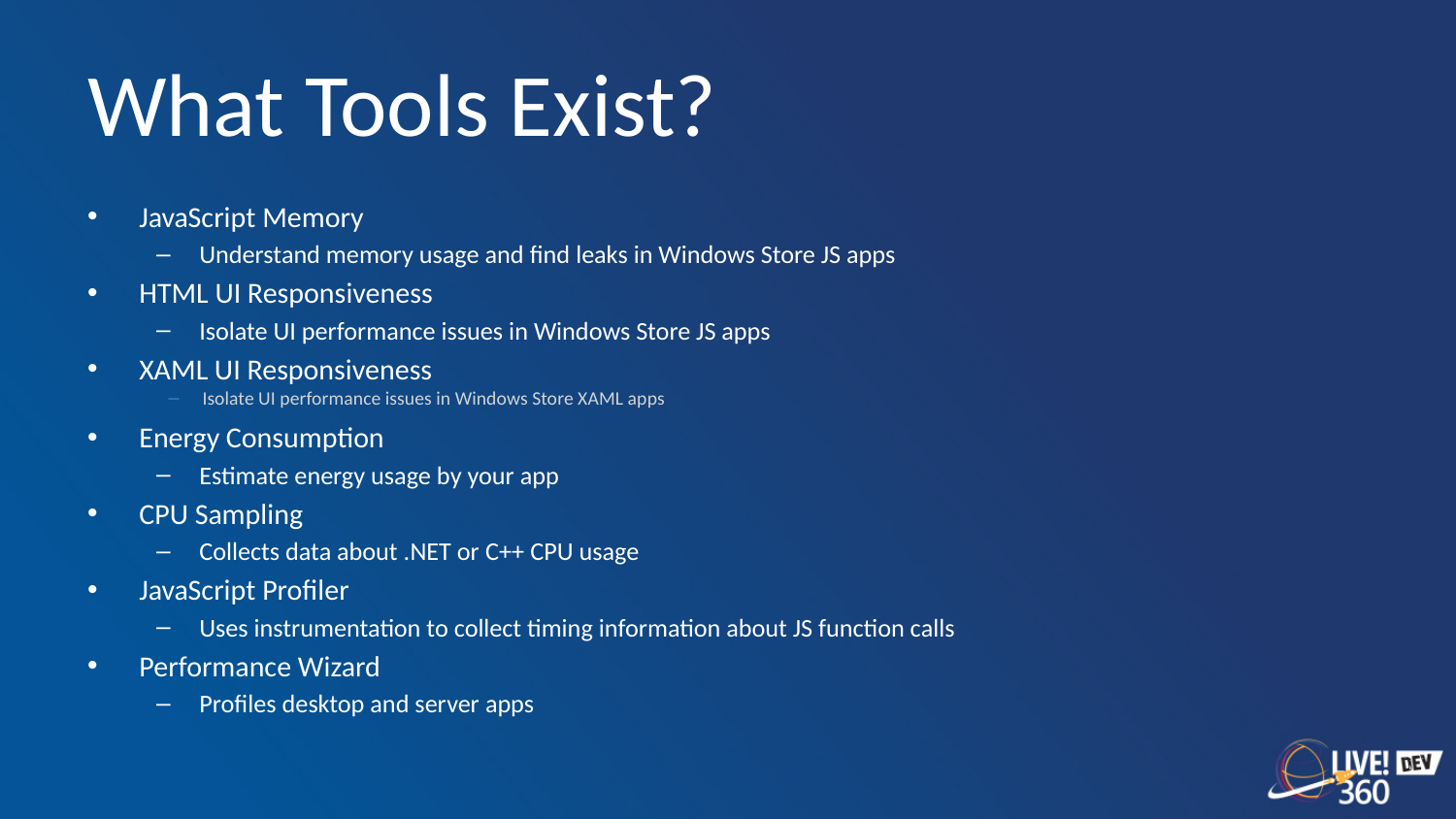

# What Tools Exist?
JavaScript Memory
Understand memory usage and find leaks in Windows Store JS apps
HTML UI Responsiveness
Isolate UI performance issues in Windows Store JS apps
XAML UI Responsiveness
Isolate UI performance issues in Windows Store XAML apps
Energy Consumption
Estimate energy usage by your app
CPU Sampling
Collects data about .NET or C++ CPU usage
JavaScript Profiler
Uses instrumentation to collect timing information about JS function calls
Performance Wizard
Profiles desktop and server apps